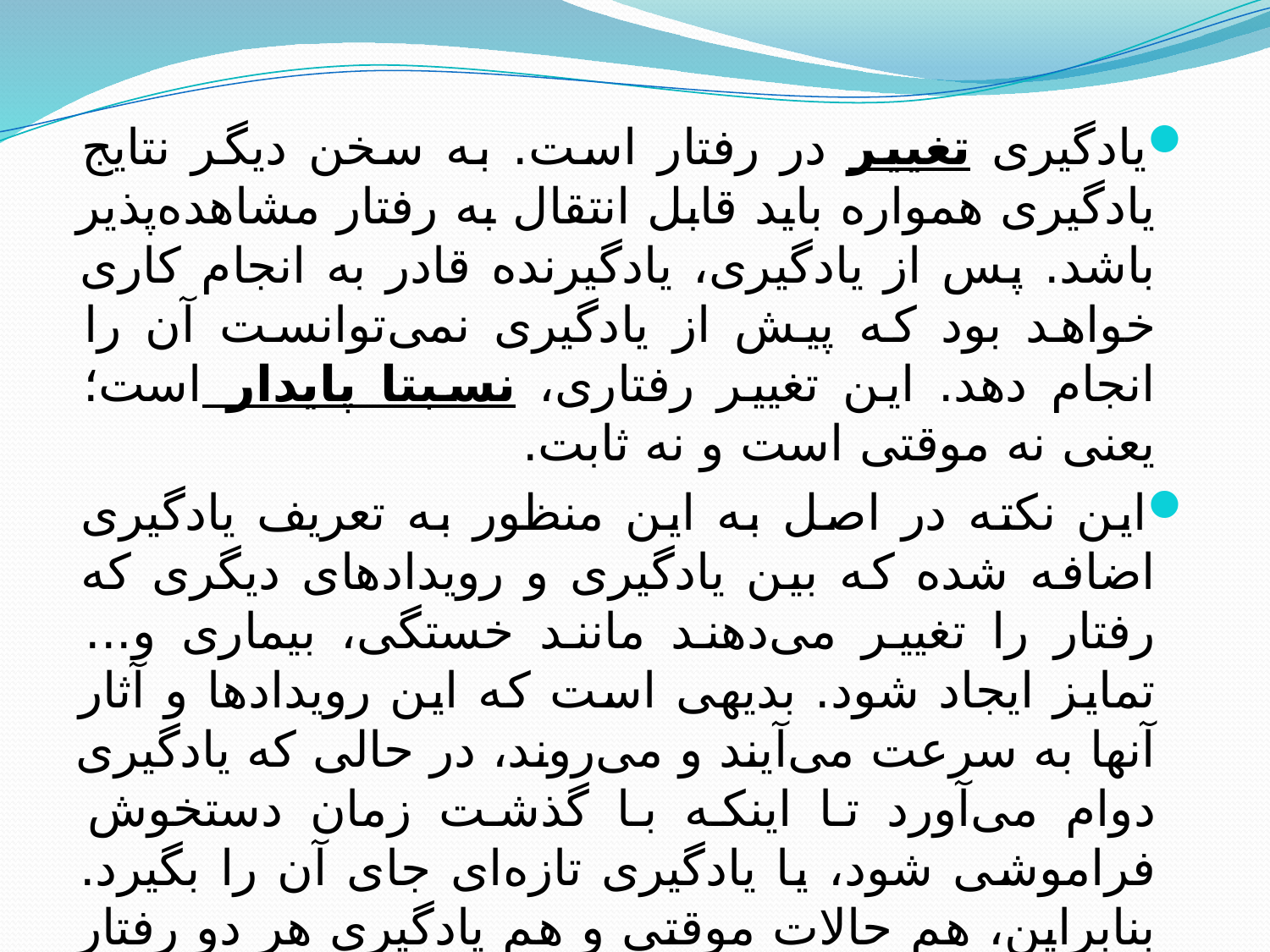

یادگیری تغییر در رفتار است. به سخن دیگر نتایج یادگیری همواره باید قابل انتقال به رفتار مشاهده‌پذیر باشد. پس از یادگیری، یادگیرنده قادر به انجام کاری خواهد بود که پیش از یادگیری نمی‌توانست آن را انجام دهد. این تغییر رفتاری، نسبتا پایدار است؛ یعنی نه موقتی است و نه ثابت.
این نکته در اصل به این منظور به تعریف یادگیری اضافه شده که بین یادگیری و رویدادهای دیگری که رفتار را تغییر می‌دهند مانند خستگی، بیماری و... تمایز ایجاد شود. بدیهی است که این رویدادها و آثار آنها به سرعت می‌آیند و می‌روند، در حالی که یادگیری دوام می‌آورد تا اینکه با گذشت زمان دستخوش فراموشی شود، یا یادگیری تازه‌ای جای آن را بگیرد. بنابراین، هم حالات موقتی و هم یادگیری هر دو رفتار را تغییر می‌دهند، اما تغییر حاصل از یادگیری نسبتا پایدارتر است.